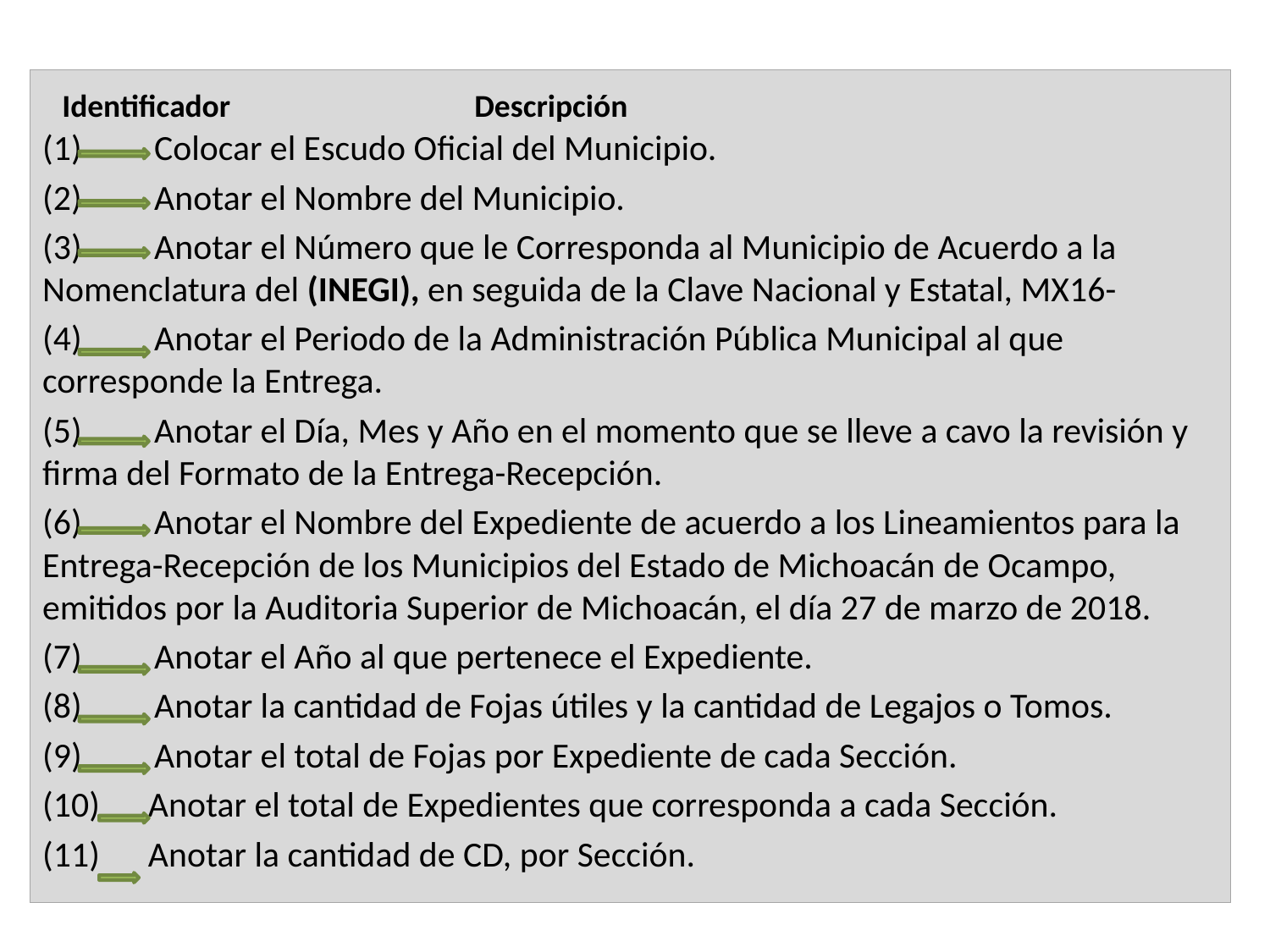

(1)         Colocar el Escudo Oficial del Municipio.
(2)         Anotar el Nombre del Municipio.
(3)         Anotar el Número que le Corresponda al Municipio de Acuerdo a la Nomenclatura del (INEGI), en seguida de la Clave Nacional y Estatal, MX16-
(4)         Anotar el Periodo de la Administración Pública Municipal al que corresponde la Entrega.
(5)         Anotar el Día, Mes y Año en el momento que se lleve a cavo la revisión y firma del Formato de la Entrega-Recepción.
(6)         Anotar el Nombre del Expediente de acuerdo a los Lineamientos para la  Entrega-Recepción de los Municipios del Estado de Michoacán de Ocampo, emitidos por la Auditoria Superior de Michoacán, el día 27 de marzo de 2018.
(7)         Anotar el Año al que pertenece el Expediente.
(8)         Anotar la cantidad de Fojas útiles y la cantidad de Legajos o Tomos.
(9)         Anotar el total de Fojas por Expediente de cada Sección.
(10)      Anotar el total de Expedientes que corresponda a cada Sección.
(11)      Anotar la cantidad de CD, por Sección.
Identificador                                  Descripción